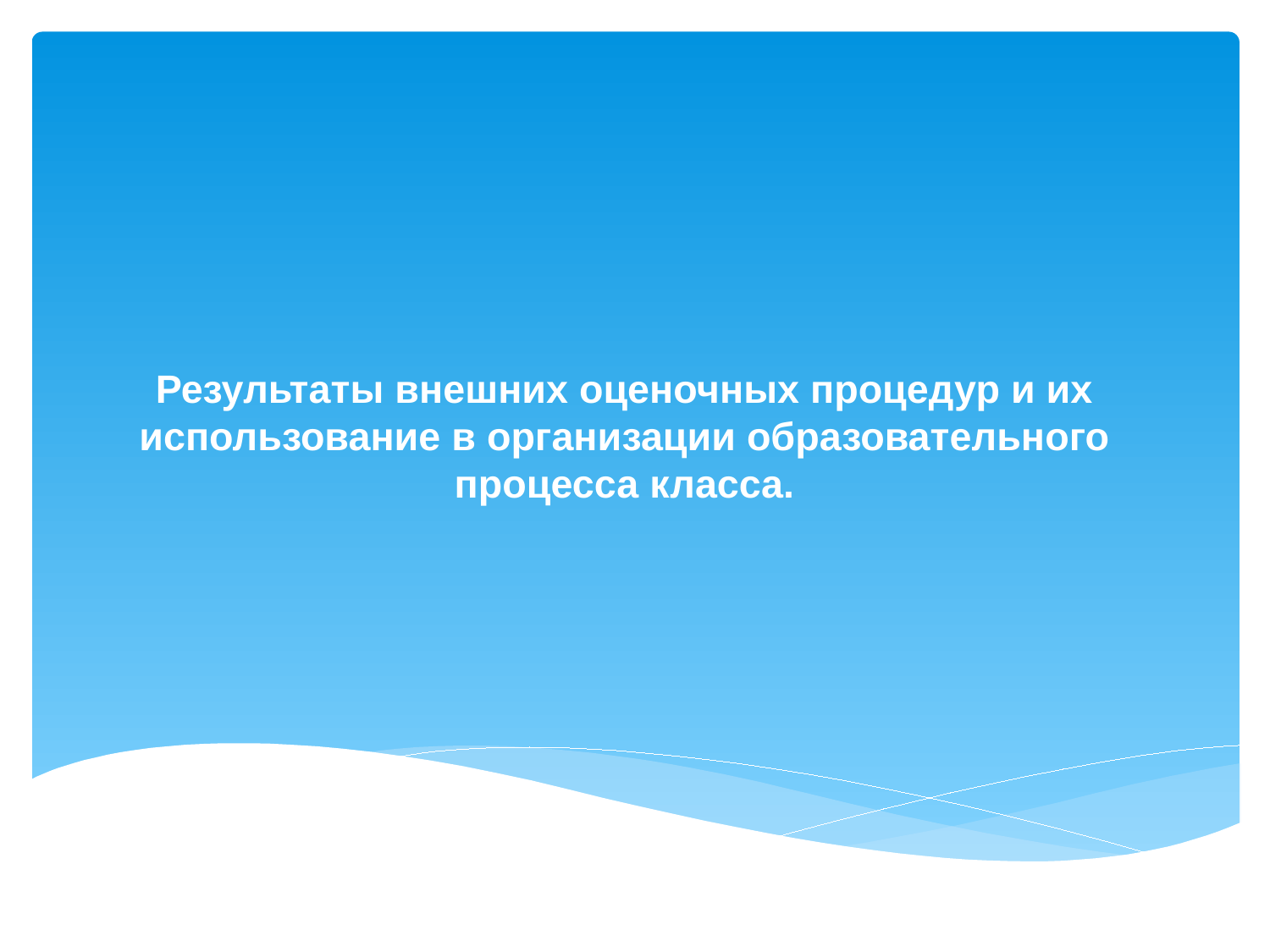

# Результаты внешних оценочных процедур и их использование в организации образовательного процесса класса.